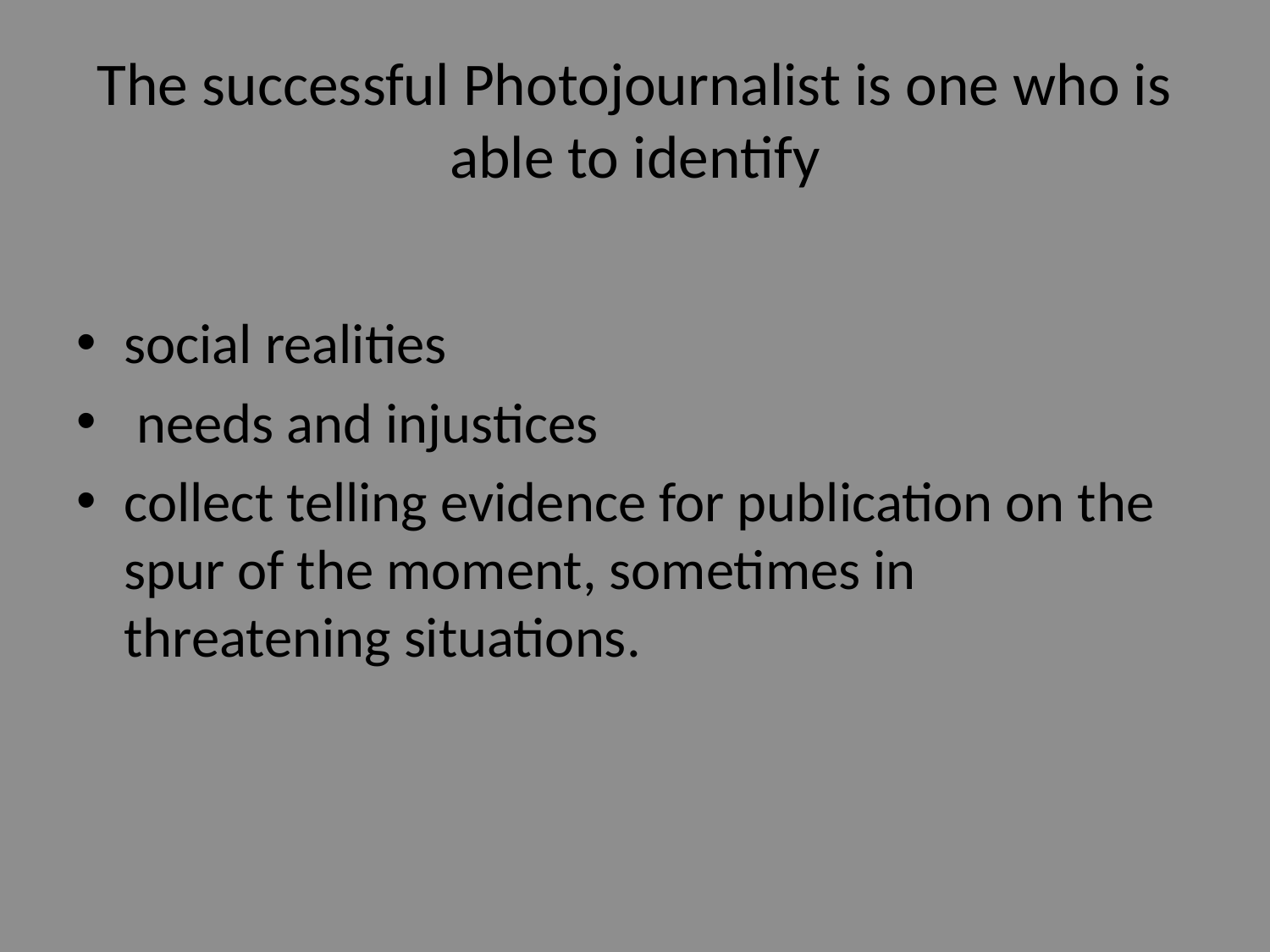

# The successful Photojournalist is one who is able to identify

social realities
 needs and injustices
collect telling evidence for publication on the spur of the moment, sometimes in threatening situations.